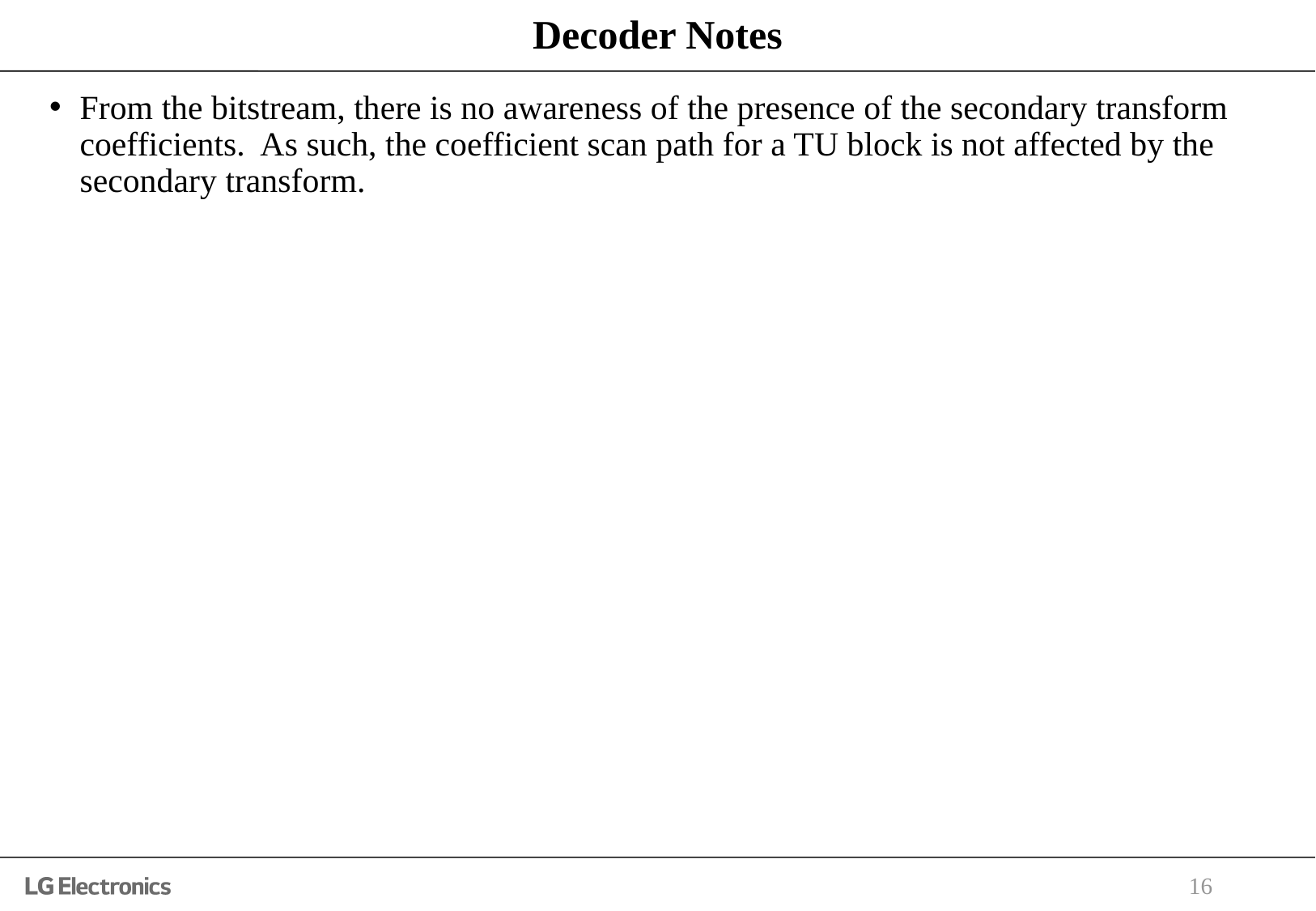

# Decoder Notes
From the bitstream, there is no awareness of the presence of the secondary transform coefficients.  As such, the coefficient scan path for a TU block is not affected by the secondary transform.
16